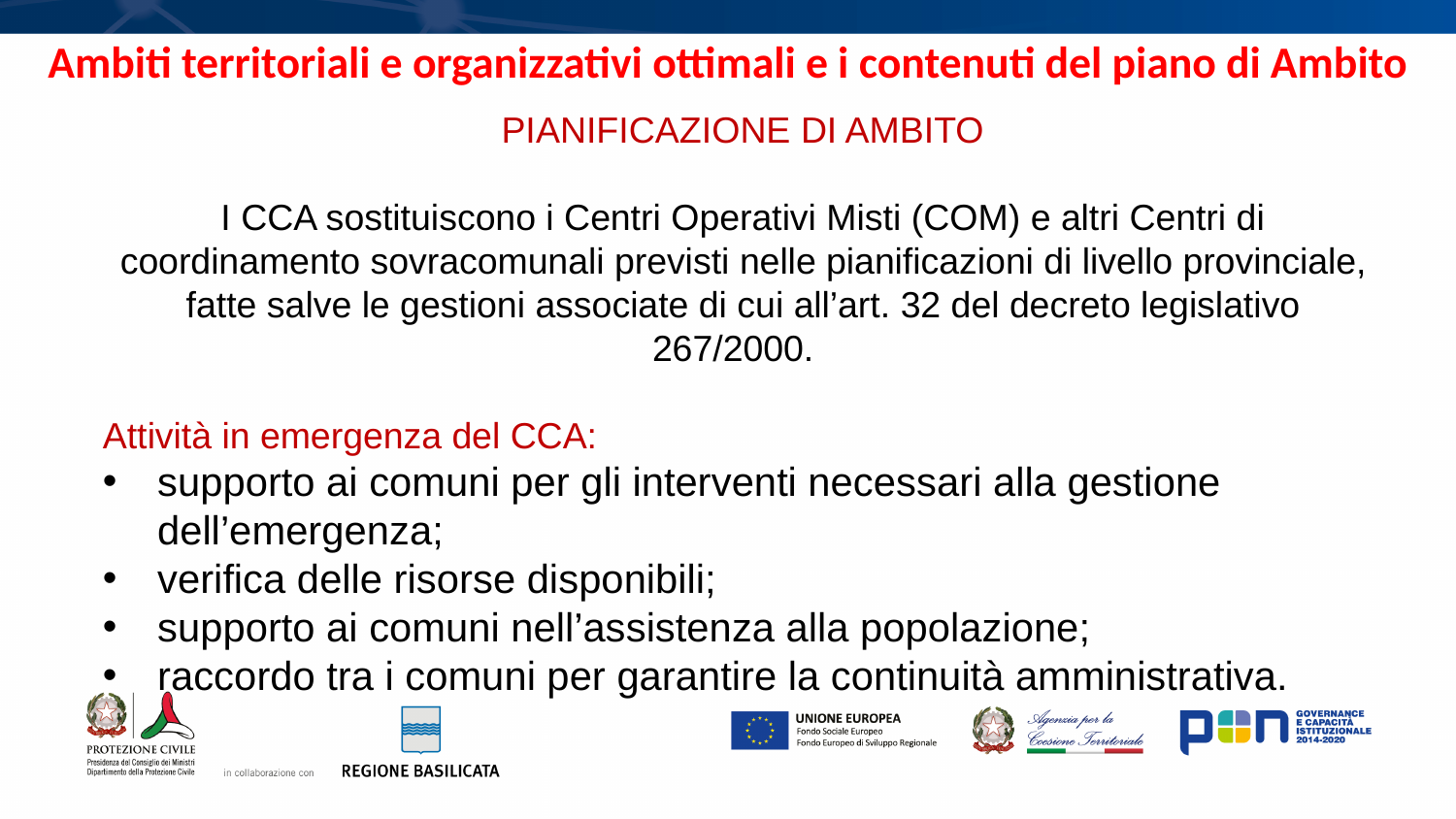

Ambiti territoriali e organizzativi ottimali e i contenuti del piano di Ambito
PIANIFICAZIONE DI AMBITO

I CCA sostituiscono i Centri Operativi Misti (COM) e altri Centri di coordinamento sovracomunali previsti nelle pianificazioni di livello provinciale, fatte salve le gestioni associate di cui all’art. 32 del decreto legislativo 267/2000.

Attività in emergenza del CCA:
supporto ai comuni per gli interventi necessari alla gestione dell’emergenza;
verifica delle risorse disponibili;
supporto ai comuni nell’assistenza alla popolazione;
raccordo tra i comuni per garantire la continuità amministrativa.